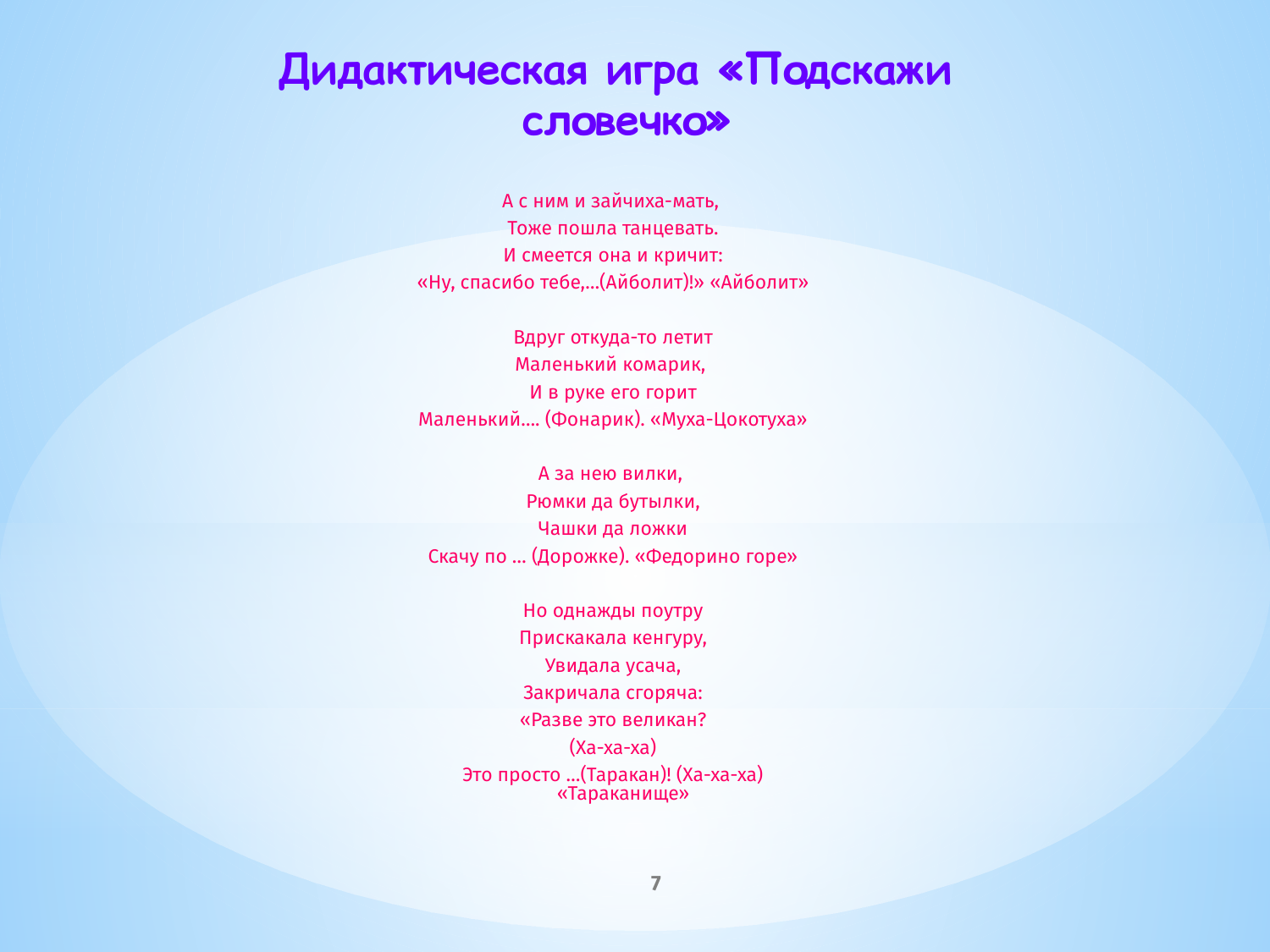

Дидактическая игра «Подскажи     словечко»
А с ним и зайчиха-мать,
Тоже пошла танцевать.
И смеется она и кричит:
«Ну, спасибо тебе,…(Айболит)!» «Айболит»

Вдруг откуда-то летит
Маленький комарик,
И в руке его горит
Маленький…. (Фонарик). «Муха-Цокотуха»

А за нею вилки,
Рюмки да бутылки,
Чашки да ложки
Скачу по … (Дорожке). «Федорино горе»

Но однажды поутру
Прискакала кенгуру,
Увидала усача,
Закричала сгоряча:
«Разве это великан?
(Ха-ха-ха)
Это просто …(Таракан)! (Ха-ха-ха) «Тараканище»
7